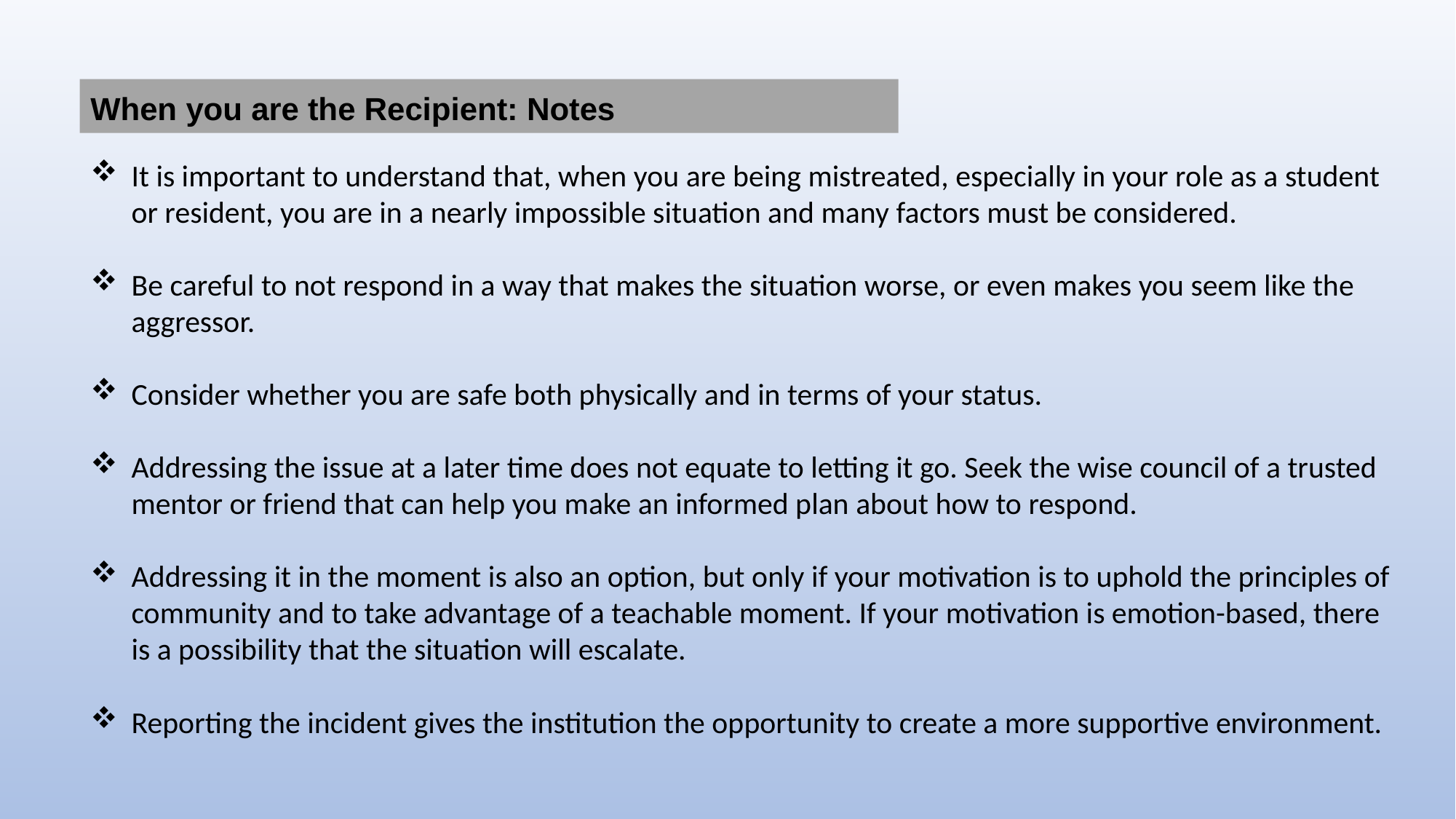

#
When you are the Recipient: Notes
It is important to understand that, when you are being mistreated, especially in your role as a student or resident, you are in a nearly impossible situation and many factors must be considered.

Be careful to not respond in a way that makes the situation worse, or even makes you seem like the aggressor.

Consider whether you are safe both physically and in terms of your status.

Addressing the issue at a later time does not equate to letting it go. Seek the wise council of a trusted mentor or friend that can help you make an informed plan about how to respond.

Addressing it in the moment is also an option, but only if your motivation is to uphold the principles of community and to take advantage of a teachable moment. If your motivation is emotion-based, there is a possibility that the situation will escalate.

Reporting the incident gives the institution the opportunity to create a more supportive environment.